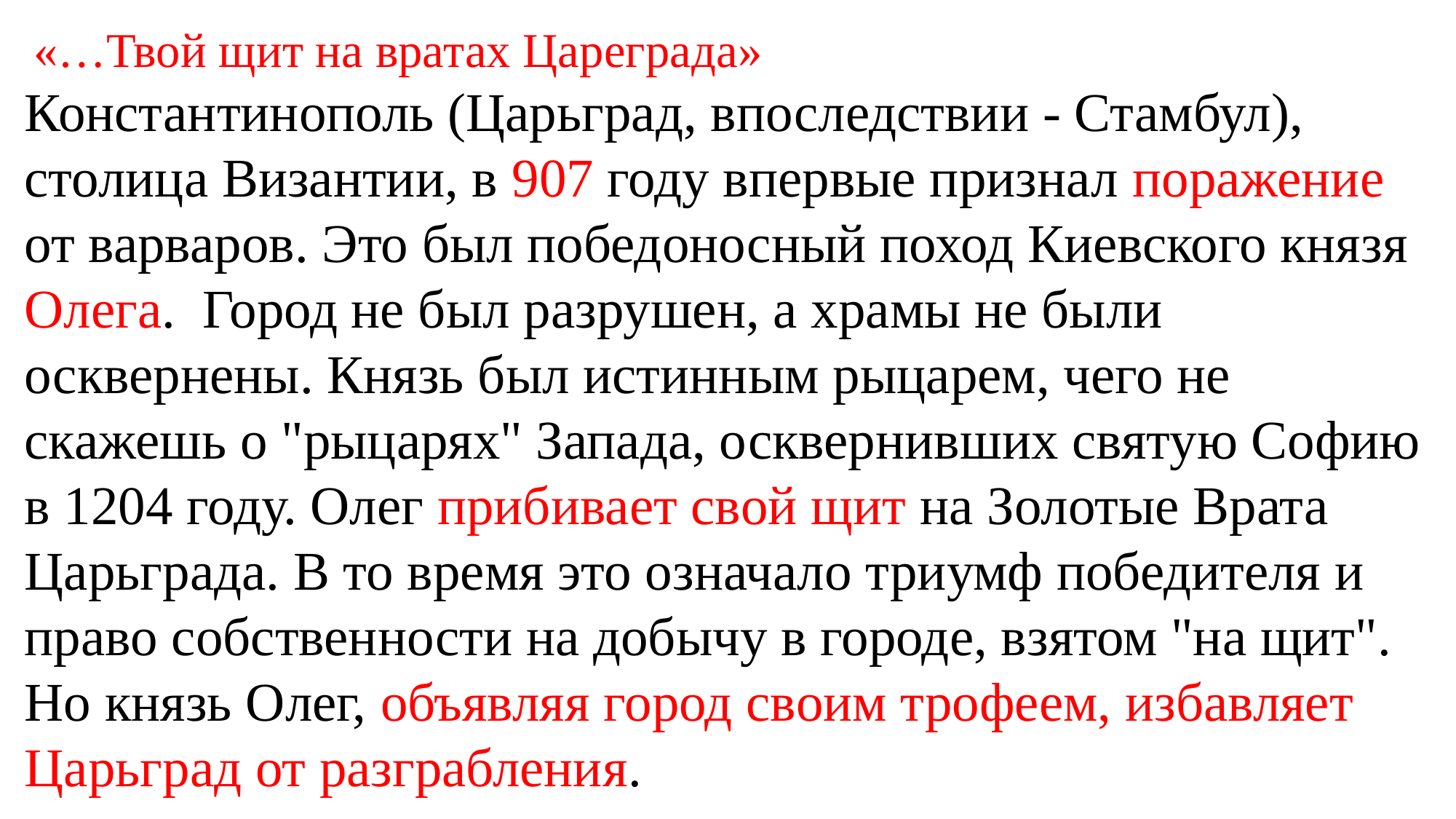

«…Твой щит на вратах Цареграда»
Константинополь (Царьград, впоследствии - Стамбул), столица Византии, в 907 году впервые признал поражение от варваров. Это был победоносный поход Киевского князя Олега.  Город не был разрушен, а храмы не были осквернены. Князь был истинным рыцарем, чего не скажешь о "рыцарях" Запада, осквернивших святую Софию в 1204 году. Олег прибивает свой щит на Золотые Врата Царьграда. В то время это означало триумф победителя и право собственности на добычу в городе, взятом "на щит". Но князь Олег, объявляя город своим трофеем, избавляет Царьград от разграбления.